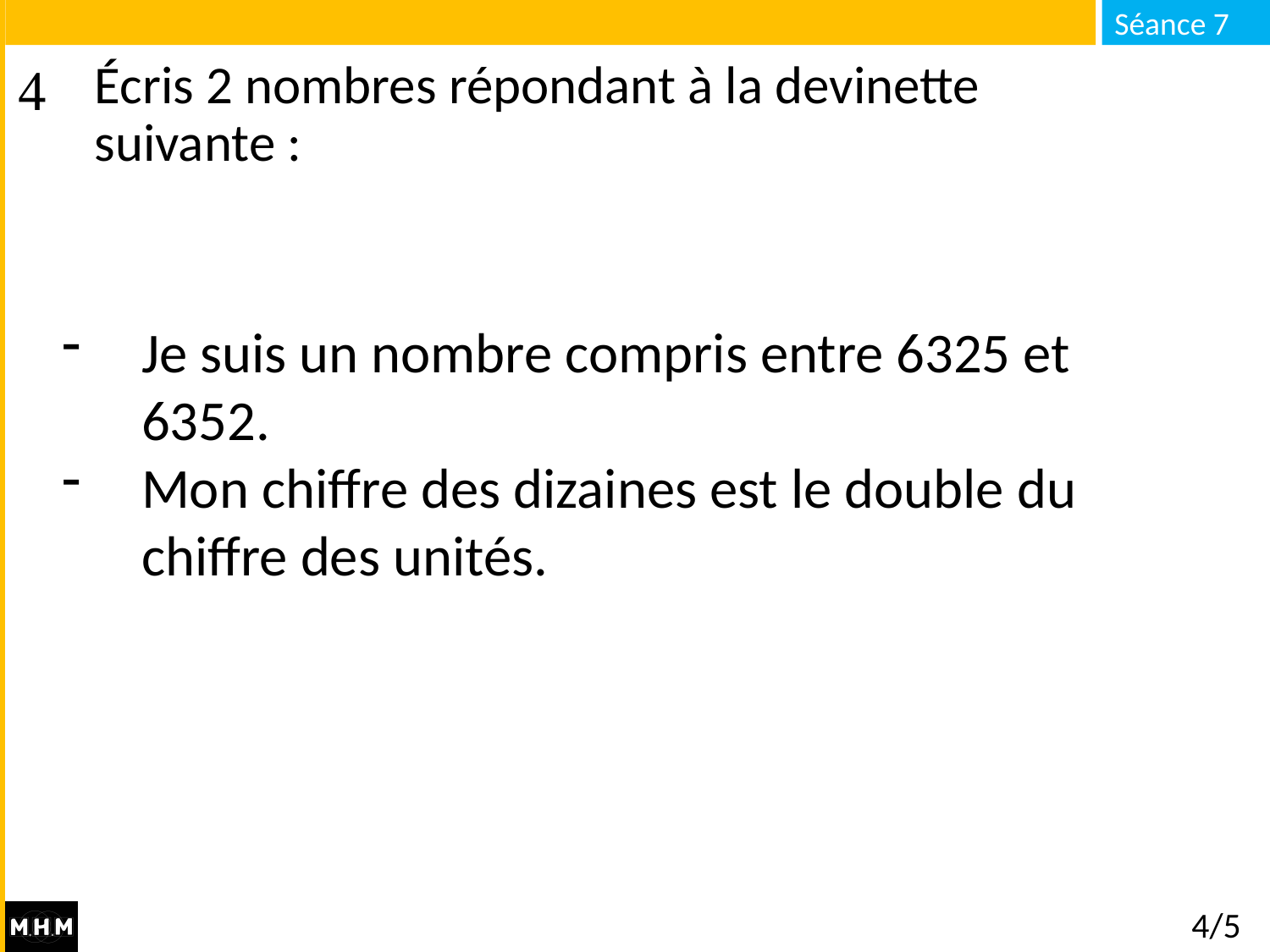

# Écris 2 nombres répondant à la devinette suivante :
Je suis un nombre compris entre 6325 et 6352.
Mon chiffre des dizaines est le double du chiffre des unités.
4/5